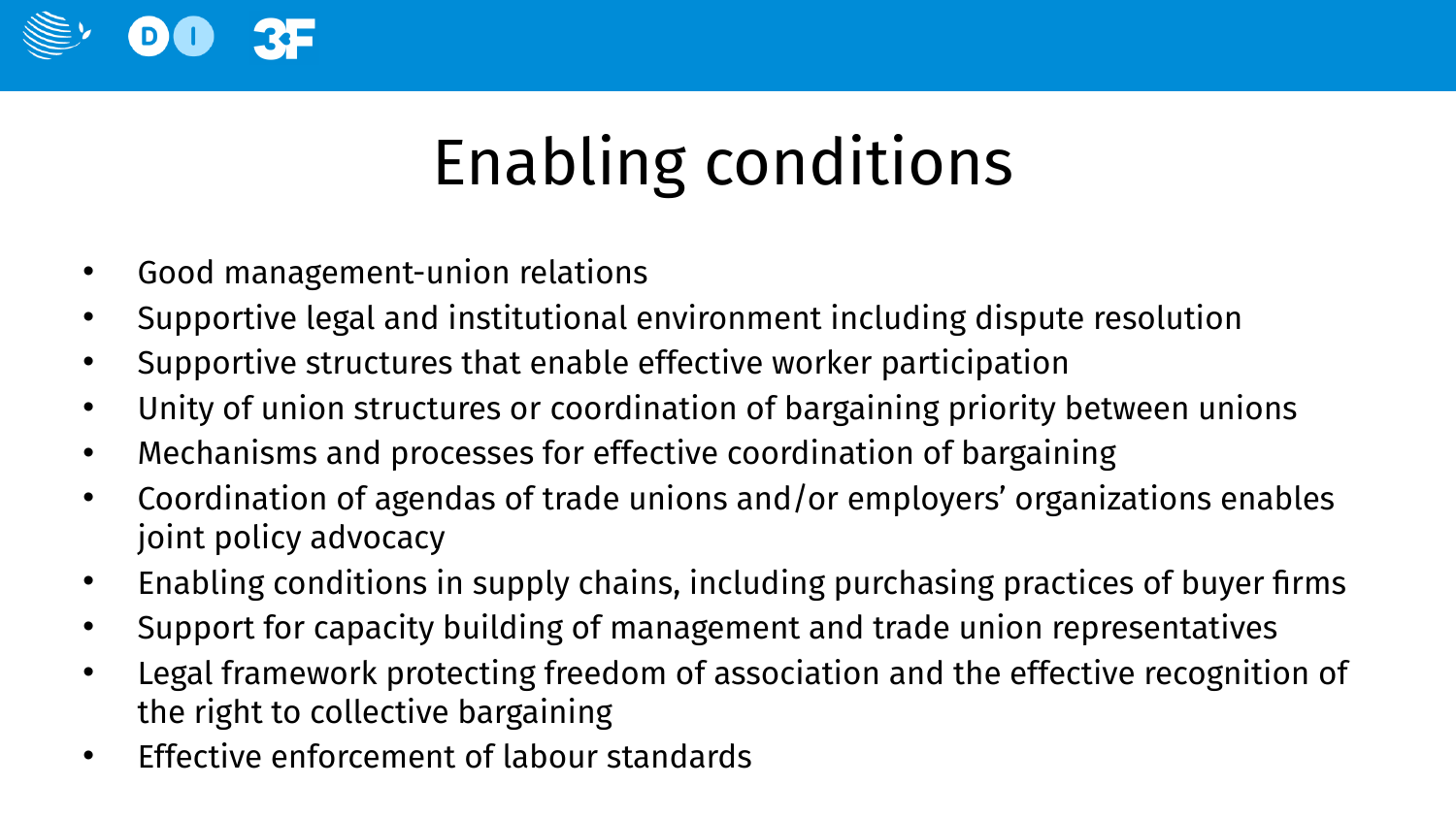

# Enabling conditions
Good management-union relations
Supportive legal and institutional environment including dispute resolution
Supportive structures that enable effective worker participation
Unity of union structures or coordination of bargaining priority between unions
Mechanisms and processes for effective coordination of bargaining
Coordination of agendas of trade unions and/or employers’ organizations enables joint policy advocacy
Enabling conditions in supply chains, including purchasing practices of buyer firms
Support for capacity building of management and trade union representatives
Legal framework protecting freedom of association and the effective recognition of the right to collective bargaining
Effective enforcement of labour standards